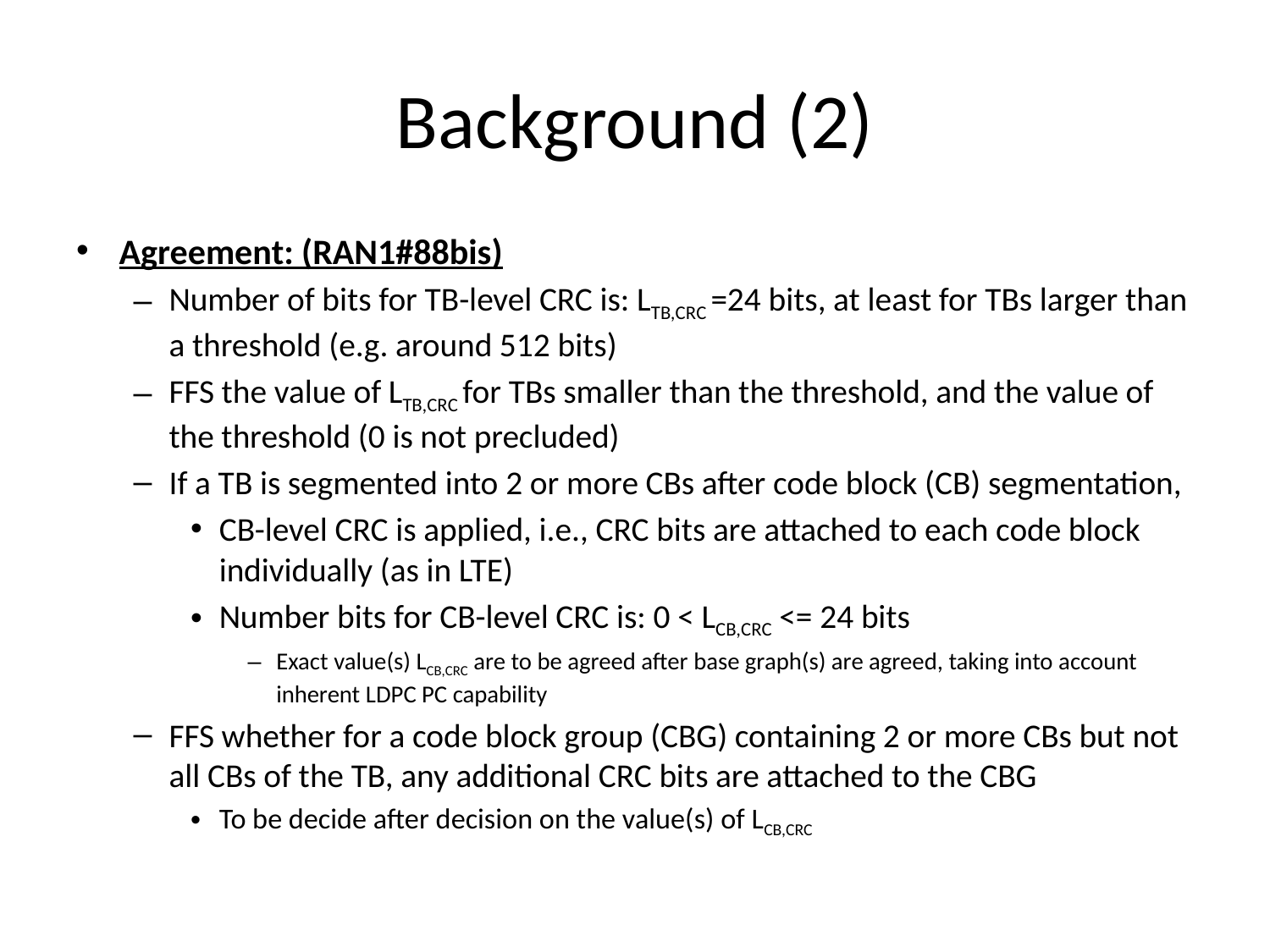

# Background (2)
Agreement: (RAN1#88bis)
Number of bits for TB-level CRC is: LTB,CRC =24 bits, at least for TBs larger than a threshold (e.g. around 512 bits)
FFS the value of LTB,CRC for TBs smaller than the threshold, and the value of the threshold (0 is not precluded)
If a TB is segmented into 2 or more CBs after code block (CB) segmentation,
CB-level CRC is applied, i.e., CRC bits are attached to each code block individually (as in LTE)
Number bits for CB-level CRC is: 0 < LCB,CRC <= 24 bits
Exact value(s) LCB,CRC are to be agreed after base graph(s) are agreed, taking into account inherent LDPC PC capability
FFS whether for a code block group (CBG) containing 2 or more CBs but not all CBs of the TB, any additional CRC bits are attached to the CBG
To be decide after decision on the value(s) of LCB,CRC